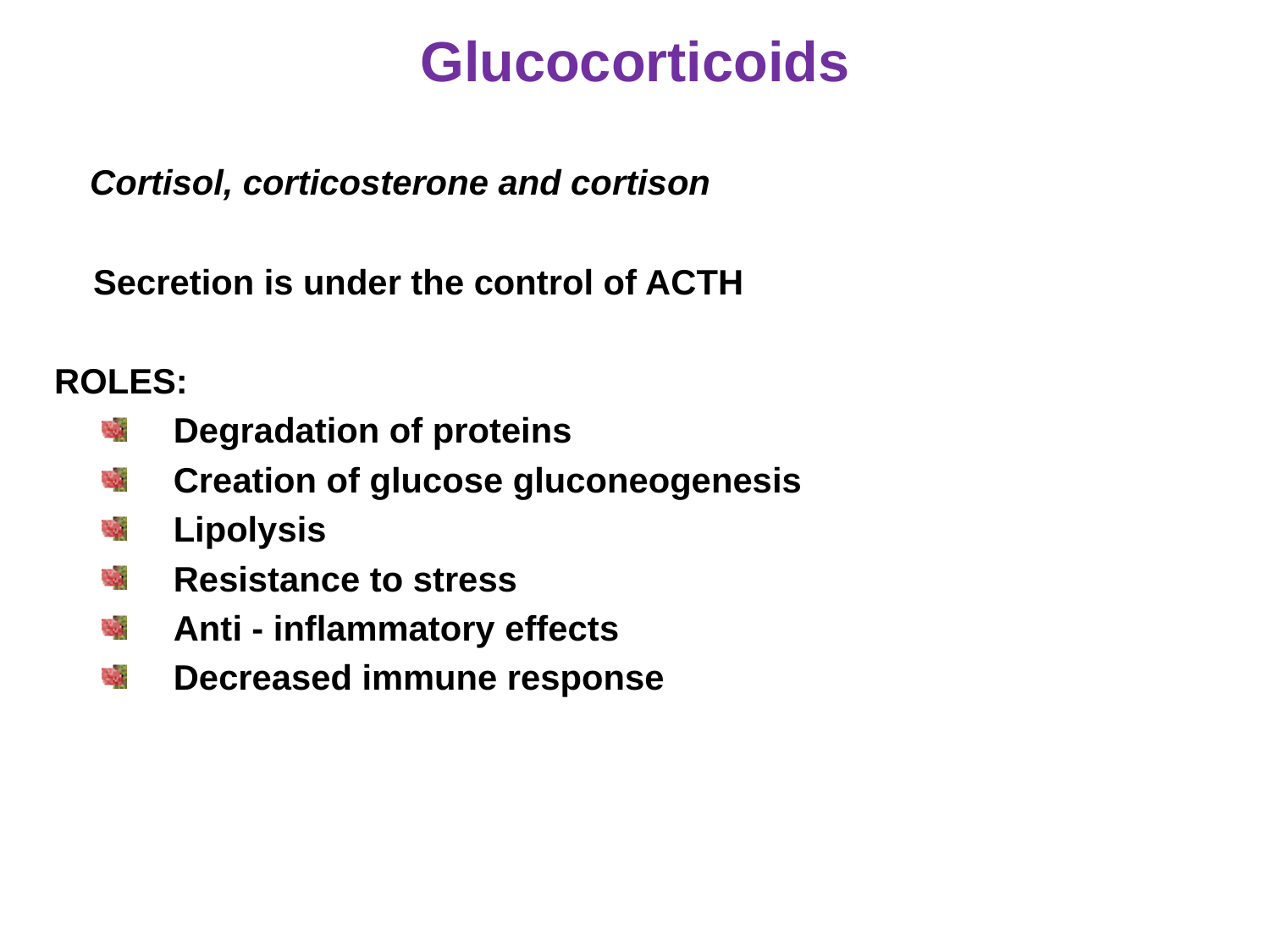

# Glucocorticoids
   Cortisol, corticosterone and cortison

    Secretion is under the control of ACTH

ROLES:
Degradation of proteins
Creation of glucose gluconeogenesis
Lipolysis
Resistance to stress
Anti - inflammatory effects
Decreased immune response